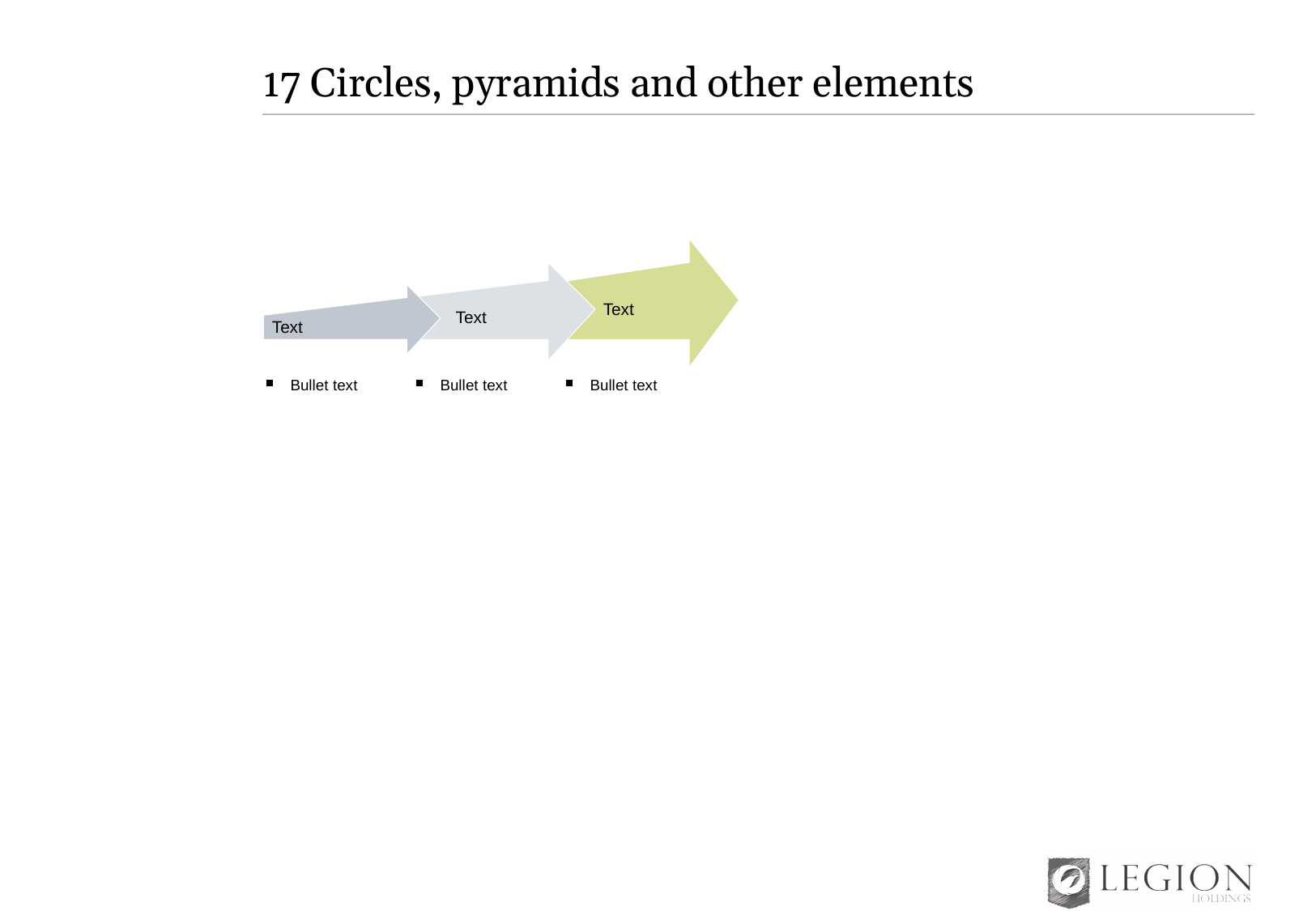

# 17 Circles, pyramids and other elements

Text
Text
Text
Bullet text
Bullet text
Bullet text